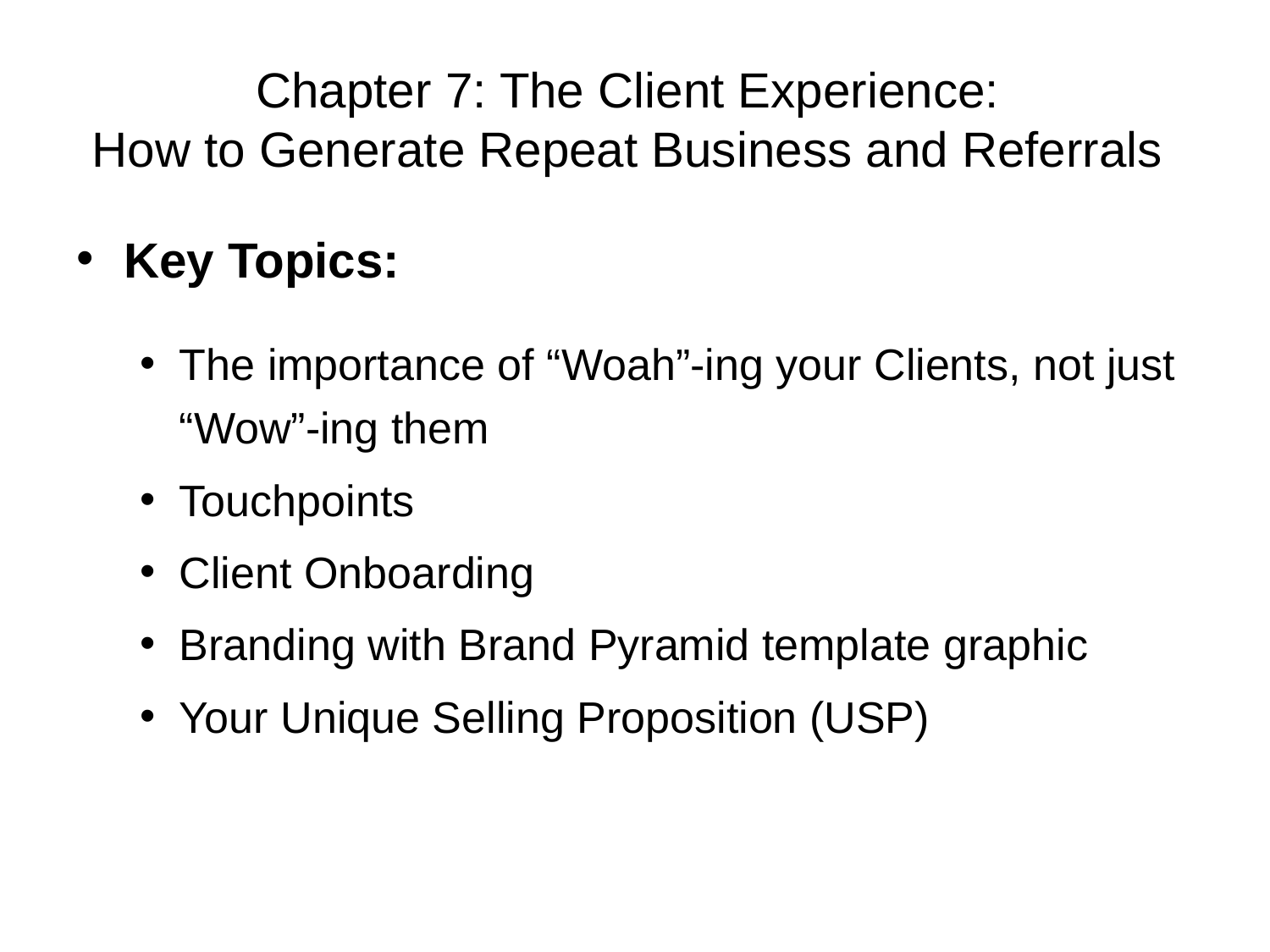

# Chapter 7: The Client Experience: How to Generate Repeat Business and Referrals
Key Topics:

The importance of “Woah”-ing your Clients, not just “Wow”-ing them
Touchpoints
Client Onboarding
Branding with Brand Pyramid template graphic
Your Unique Selling Proposition (USP)